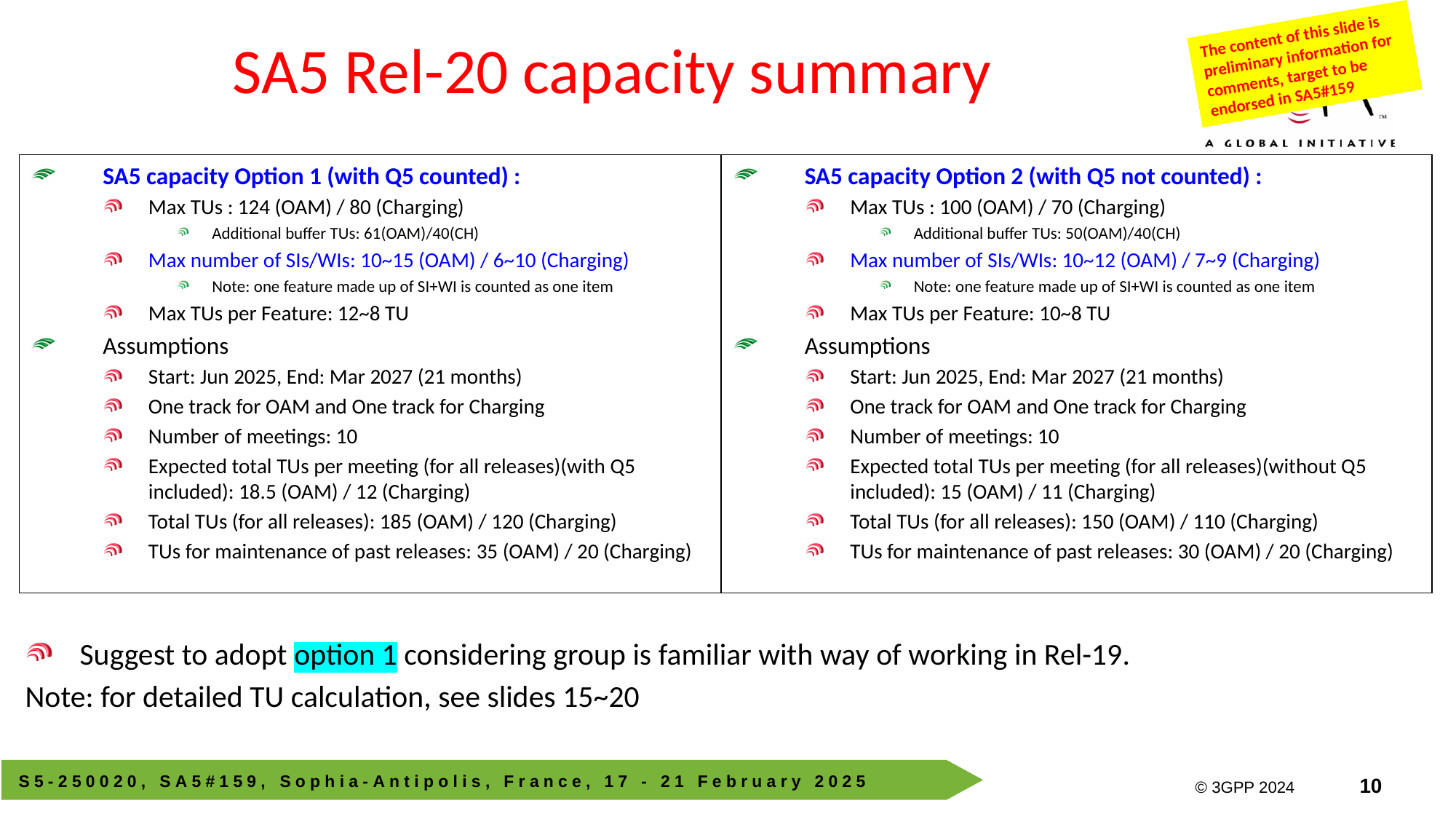

# SA5 Rel-20 capacity summary
The content of this slide is preliminary information for comments, target to be endorsed in SA5#159
SA5 capacity Option 1 (with Q5 counted) :
Max TUs : 124 (OAM) / 80 (Charging)
Additional buffer TUs: 61(OAM)/40(CH)
Max number of SIs/WIs: 10~15 (OAM) / 6~10 (Charging)
Note: one feature made up of SI+WI is counted as one item
Max TUs per Feature: 12~8 TU
Assumptions
Start: Jun 2025, End: Mar 2027 (21 months)
One track for OAM and One track for Charging
Number of meetings: 10
Expected total TUs per meeting (for all releases)(with Q5 included): 18.5 (OAM) / 12 (Charging)
Total TUs (for all releases): 185 (OAM) / 120 (Charging)
TUs for maintenance of past releases: 35 (OAM) / 20 (Charging)
SA5 capacity Option 2 (with Q5 not counted) :
Max TUs : 100 (OAM) / 70 (Charging)
Additional buffer TUs: 50(OAM)/40(CH)
Max number of SIs/WIs: 10~12 (OAM) / 7~9 (Charging)
Note: one feature made up of SI+WI is counted as one item
Max TUs per Feature: 10~8 TU
Assumptions
Start: Jun 2025, End: Mar 2027 (21 months)
One track for OAM and One track for Charging
Number of meetings: 10
Expected total TUs per meeting (for all releases)(without Q5 included): 15 (OAM) / 11 (Charging)
Total TUs (for all releases): 150 (OAM) / 110 (Charging)
TUs for maintenance of past releases: 30 (OAM) / 20 (Charging)
Suggest to adopt option 1 considering group is familiar with way of working in Rel-19.
Note: for detailed TU calculation, see slides 15~20